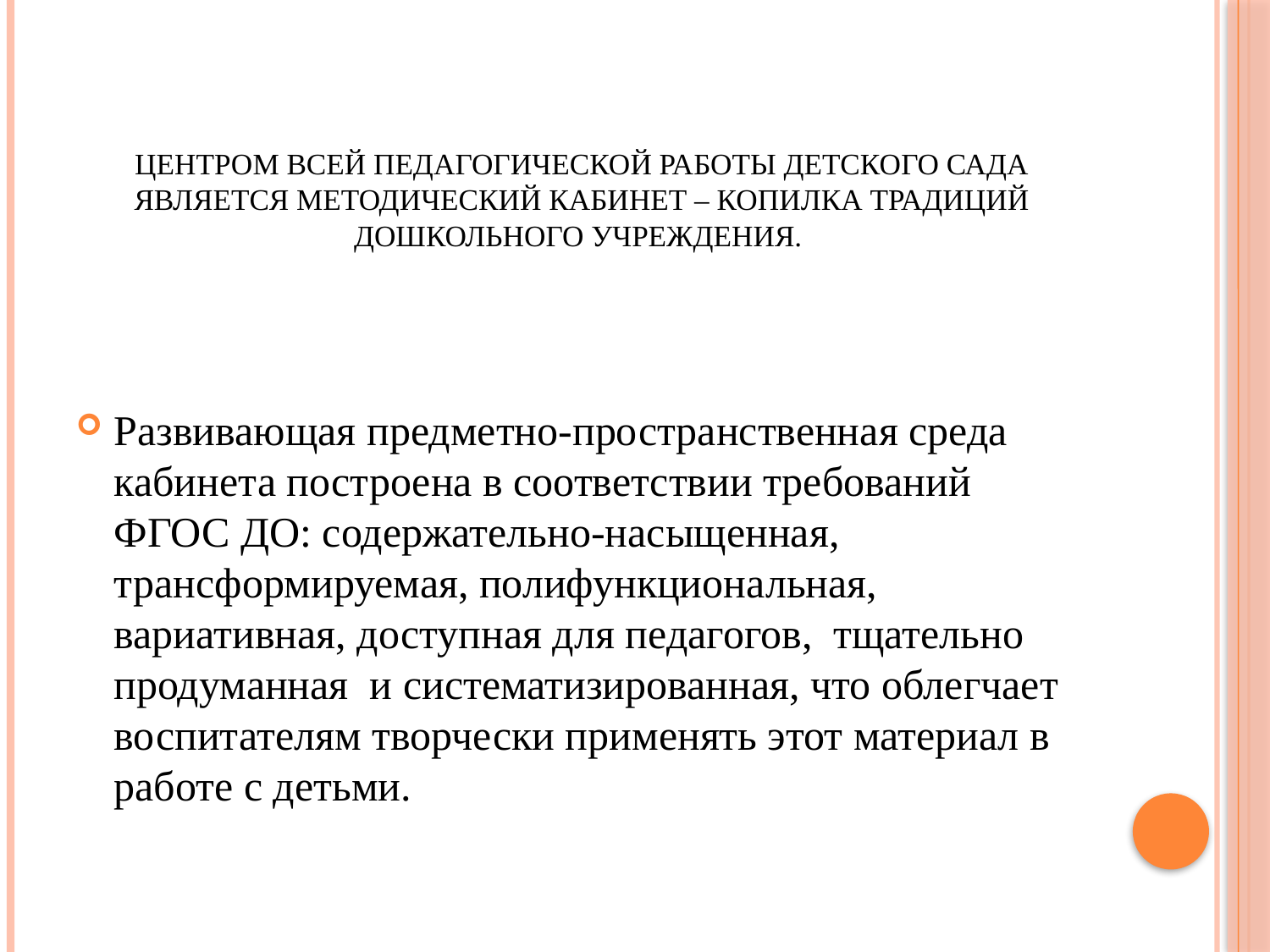

# Центром всей педагогической работы детского сада является методический кабинет – копилка традиций дошкольного учреждения.
Развивающая предметно-пространственная среда кабинета построена в соответствии требований ФГОС ДО: содержательно-насыщенная, трансформируемая, полифункциональная, вариативная, доступная для педагогов,  тщательно продуманная  и систематизированная, что облегчает воспитателям творчески применять этот материал в работе с детьми.